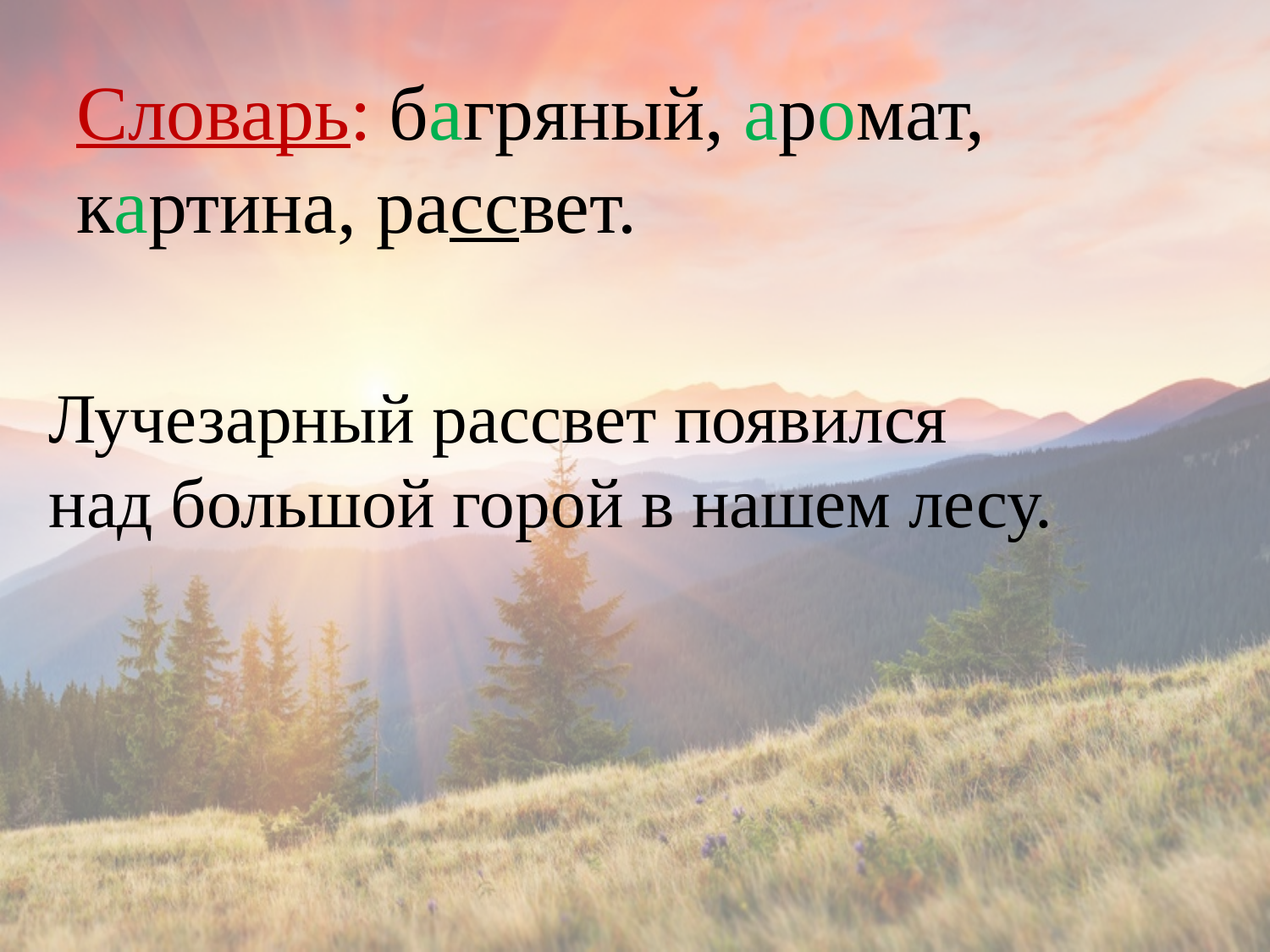

# Словарь: багряный, аромат, картина, рассвет.
Лучезарный рассвет появился
над большой горой в нашем лесу.